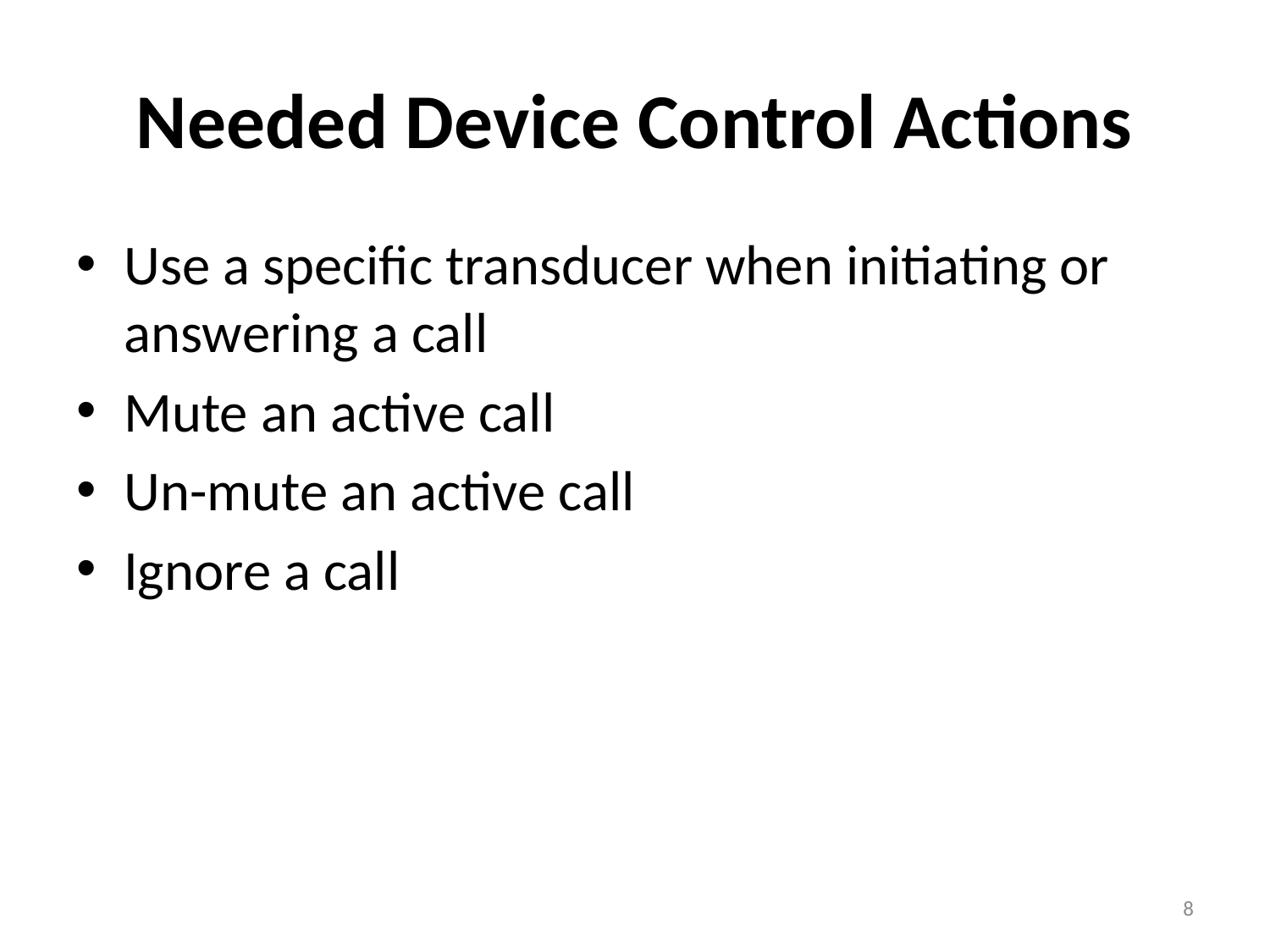

# Needed Device Control Actions
Use a specific transducer when initiating or answering a call
Mute an active call
Un-mute an active call
Ignore a call

8